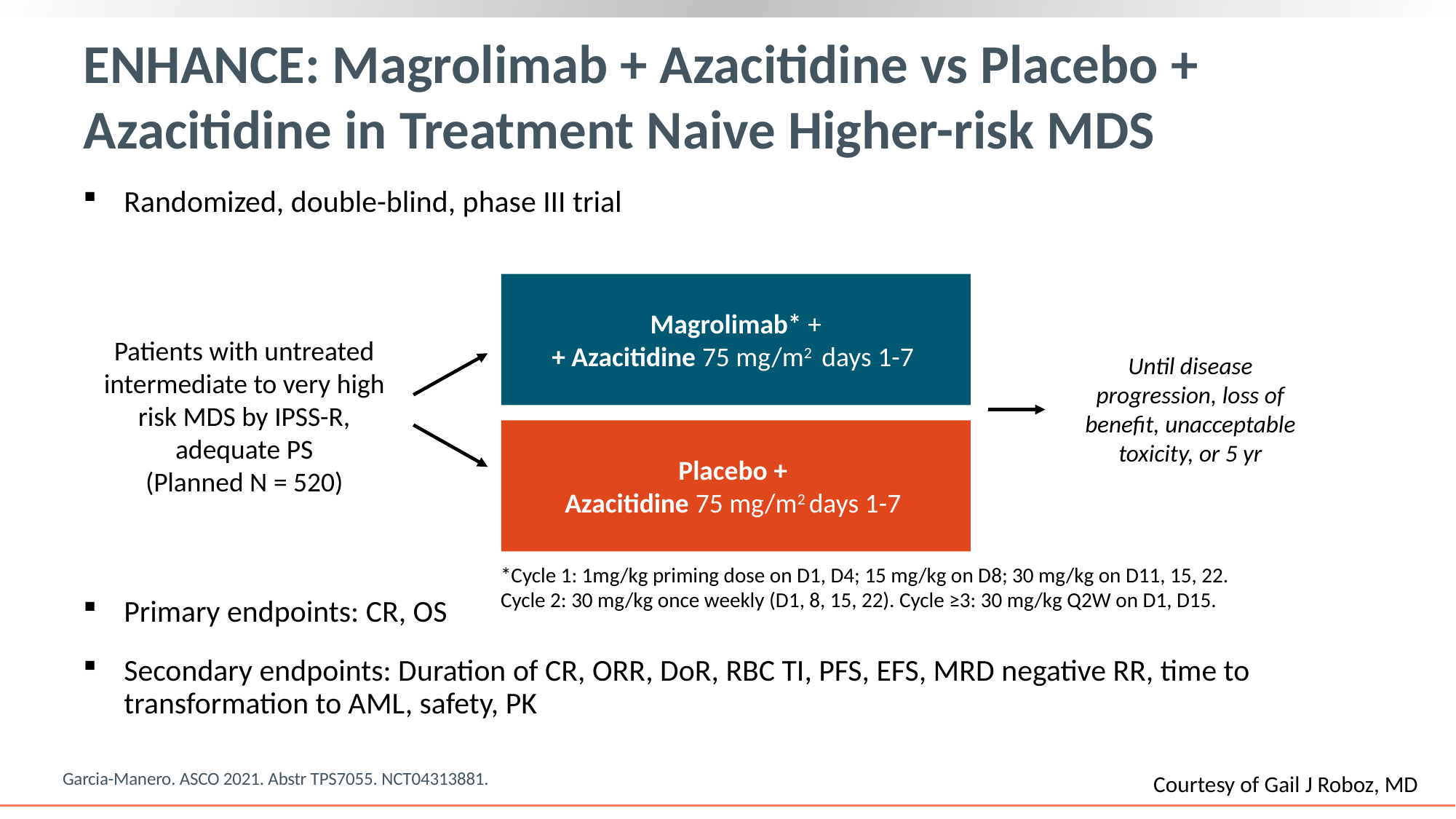

# ENHANCE: Magrolimab + Azacitidine vs Placebo + Azacitidine in Treatment Naive Higher-risk MDS
Randomized, double-blind, phase III trial

Primary endpoints: CR, OS
Secondary endpoints: Duration of CR, ORR, DoR, RBC TI, PFS, EFS, MRD negative RR, time to transformation to AML, safety, PK
Magrolimab* +
+ Azacitidine 75 mg/m2  days 1-7
Patients with untreated intermediate to very high risk MDS by IPSS-R, adequate PS
(Planned N = 520)
Until disease progression, loss of benefit, unacceptable toxicity, or 5 yr

Placebo +
Azacitidine 75 mg/m2 days 1-7

*Cycle 1: 1mg/kg priming dose on D1, D4; 15 mg/kg on D8; 30 mg/kg on D11, 15, 22.
Cycle 2: 30 mg/kg once weekly (D1, 8, 15, 22). Cycle ≥3: 30 mg/kg Q2W on D1, D15.
Garcia-Manero. ASCO 2021. Abstr TPS7055. NCT04313881.
Courtesy of Gail J Roboz, MD